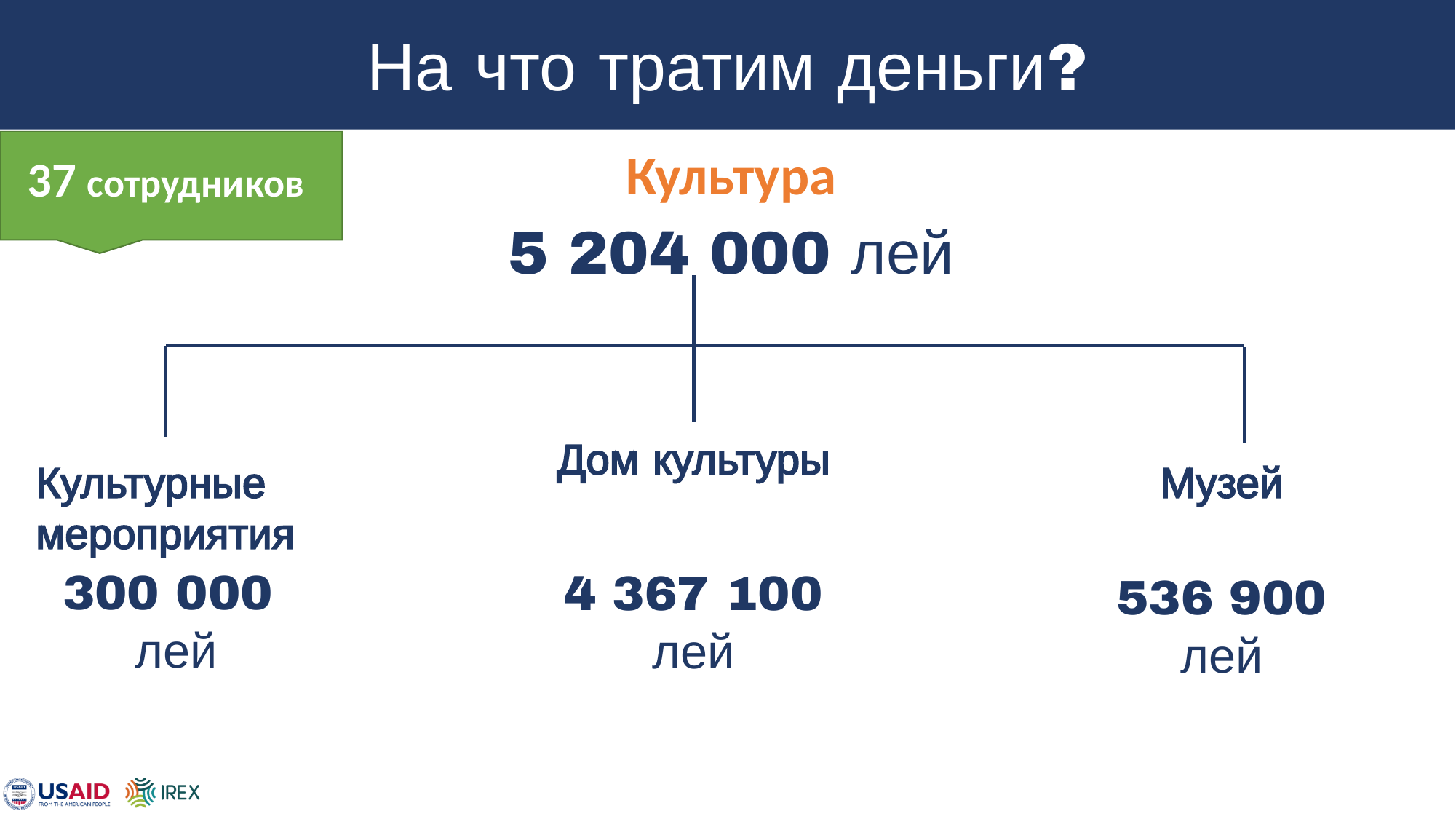

# На что тратим деньги?

Культура
37 сотрудников
5 204 000 лей
Дом культуры
Культурные мероприятия
Музей
300 000
лей
4 367 100
лей
536 900
лей